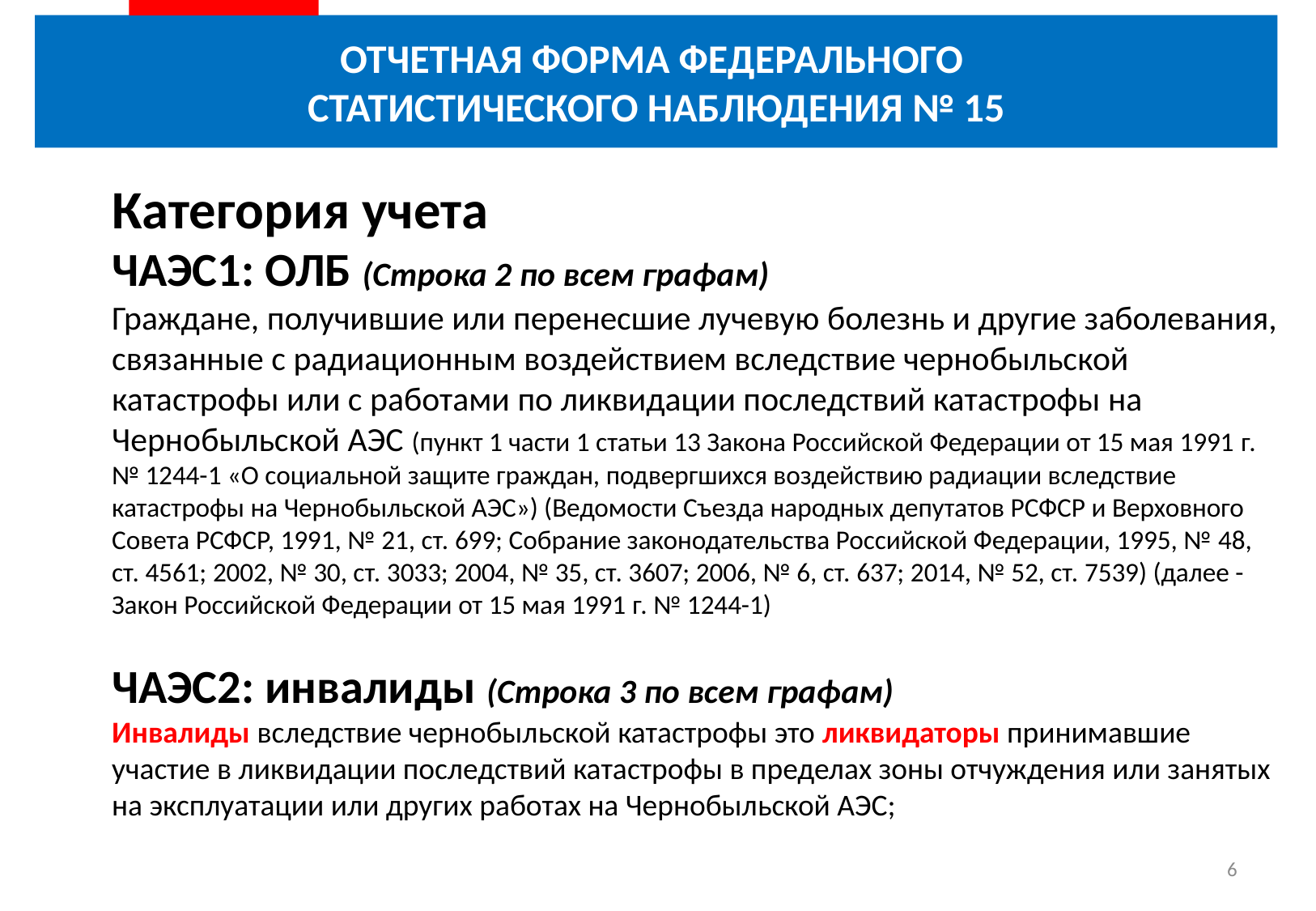

# ОТЧЕТНАЯ ФОРМА ФЕДЕРАЛЬНОГО СТАТИСТИЧЕСКОГО НАБЛЮДЕНИЯ № 15
Категория учета
ЧАЭС1: ОЛБ (Строка 2 по всем графам)
Граждане, получившие или перенесшие лучевую болезнь и другие заболевания, связанные с радиационным воздействием вследствие чернобыльской катастрофы или с работами по ликвидации последствий катастрофы на Чернобыльской АЭС (пункт 1 части 1 статьи 13 Закона Российской Федерации от 15 мая 1991 г. № 1244-1 «О социальной защите граждан, подвергшихся воздействию радиации вследствие катастрофы на Чернобыльской АЭС») (Ведомости Съезда народных депутатов РСФСР и Верховного Совета РСФСР, 1991, № 21, ст. 699; Собрание законодательства Российской Федерации, 1995, № 48, ст. 4561; 2002, № 30, ст. 3033; 2004, № 35, ст. 3607; 2006, № 6, ст. 637; 2014, № 52, ст. 7539) (далее - Закон Российской Федерации от 15 мая 1991 г. № 1244-1)
ЧАЭС2: инвалиды (Строка 3 по всем графам)
Инвалиды вследствие чернобыльской катастрофы это ликвидаторы принимавшие участие в ликвидации последствий катастрофы в пределах зоны отчуждения или занятых на эксплуатации или других работах на Чернобыльской АЭС;

6